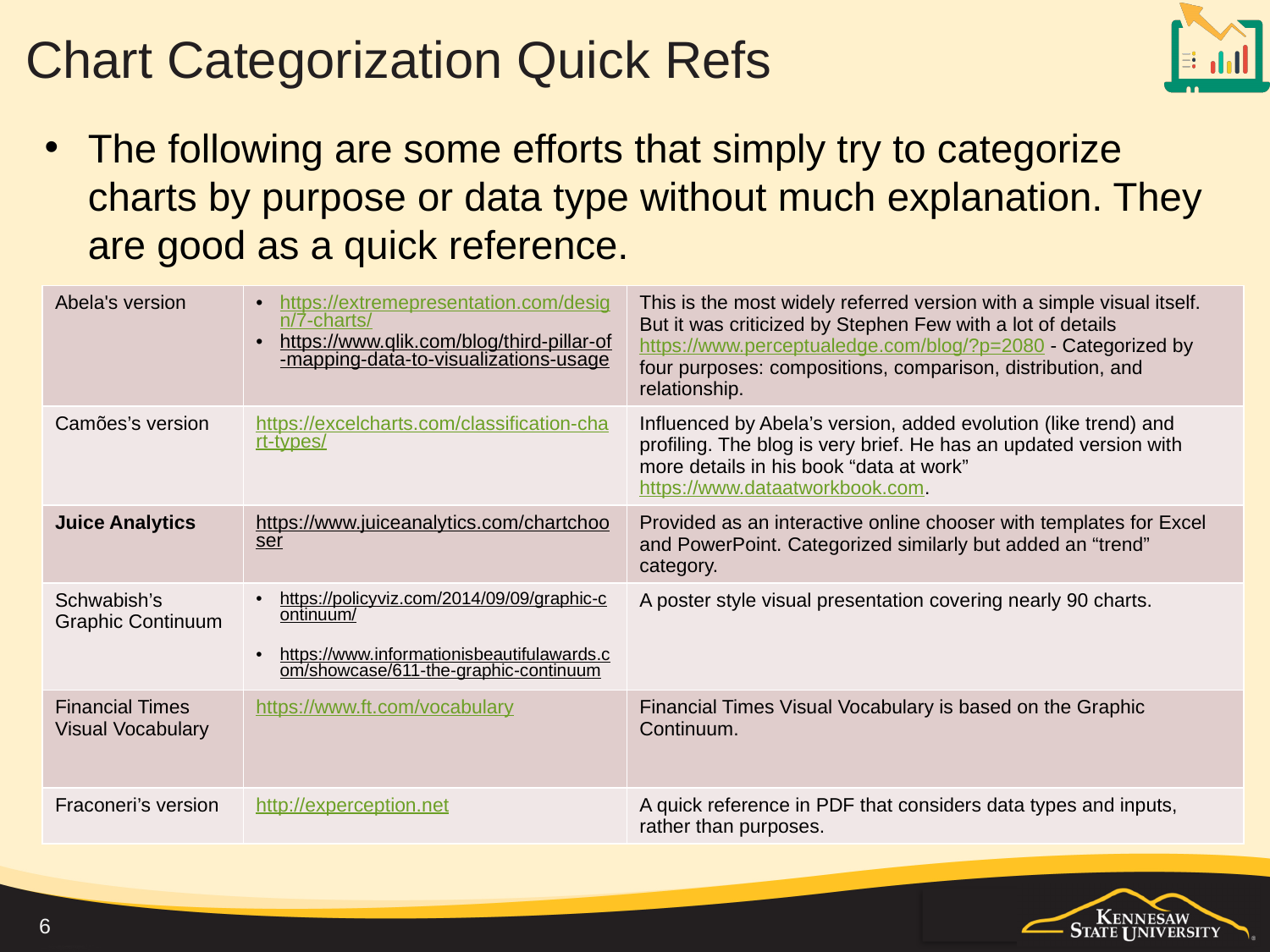

# Chart Categorization Quick Refs
The following are some efforts that simply try to categorize charts by purpose or data type without much explanation. They are good as a quick reference.

| Abela's version | https://extremepresentation.com/design/7-charts/ https://www.qlik.com/blog/third-pillar-of-mapping-data-to-visualizations-usage | This is the most widely referred version with a simple visual itself. But it was criticized by Stephen Few with a lot of details https://www.perceptualedge.com/blog/?p=2080 - Categorized by four purposes: compositions, comparison, distribution, and relationship. |
| --- | --- | --- |
| Camões’s version | https://excelcharts.com/classification-chart-types/ | Influenced by Abela’s version, added evolution (like trend) and profiling. The blog is very brief. He has an updated version with more details in his book “data at work” https://www.dataatworkbook.com. |
| Juice Analytics | https://www.juiceanalytics.com/chartchooser | Provided as an interactive online chooser with templates for Excel and PowerPoint. Categorized similarly but added an “trend” category. |
| Schwabish’s Graphic Continuum | https://policyviz.com/2014/09/09/graphic-continuum/ https://www.informationisbeautifulawards.com/showcase/611-the-graphic-continuum | A poster style visual presentation covering nearly 90 charts. |
| Financial Times Visual Vocabulary | https://www.ft.com/vocabulary | Financial Times Visual Vocabulary is based on the Graphic Continuum. |
| Fraconeri’s version | http://experception.net | A quick reference in PDF that considers data types and inputs, rather than purposes. |
6